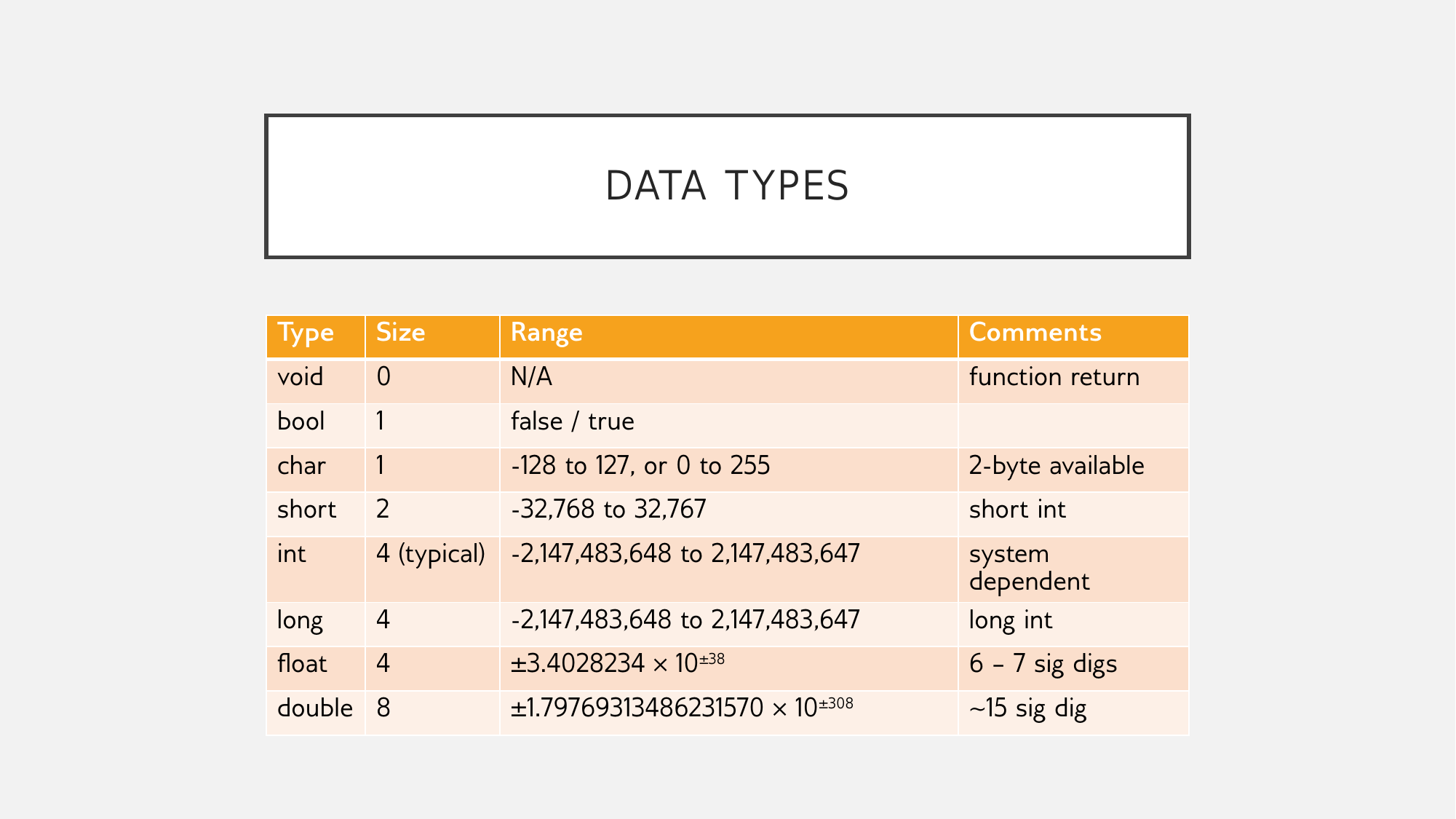

# Data Types
| Type | Size | Range | Comments |
| --- | --- | --- | --- |
| void | 0 | N/A | function return |
| bool | 1 | false / true |  |
| char | 1 | -128 to 127, or 0 to 255 | 2-byte available |
| short | 2 | -32,768 to 32,767 | short int |
| int | 4 (typical) | -2,147,483,648 to 2,147,483,647 | system dependent |
| long | 4 | -2,147,483,648 to 2,147,483,647 | long int |
| float | 4 | ±3.4028234 × 10±38 | 6 – 7 sig digs |
| double | 8 | ±1.79769313486231570 × 10±308 | ~15 sig dig |